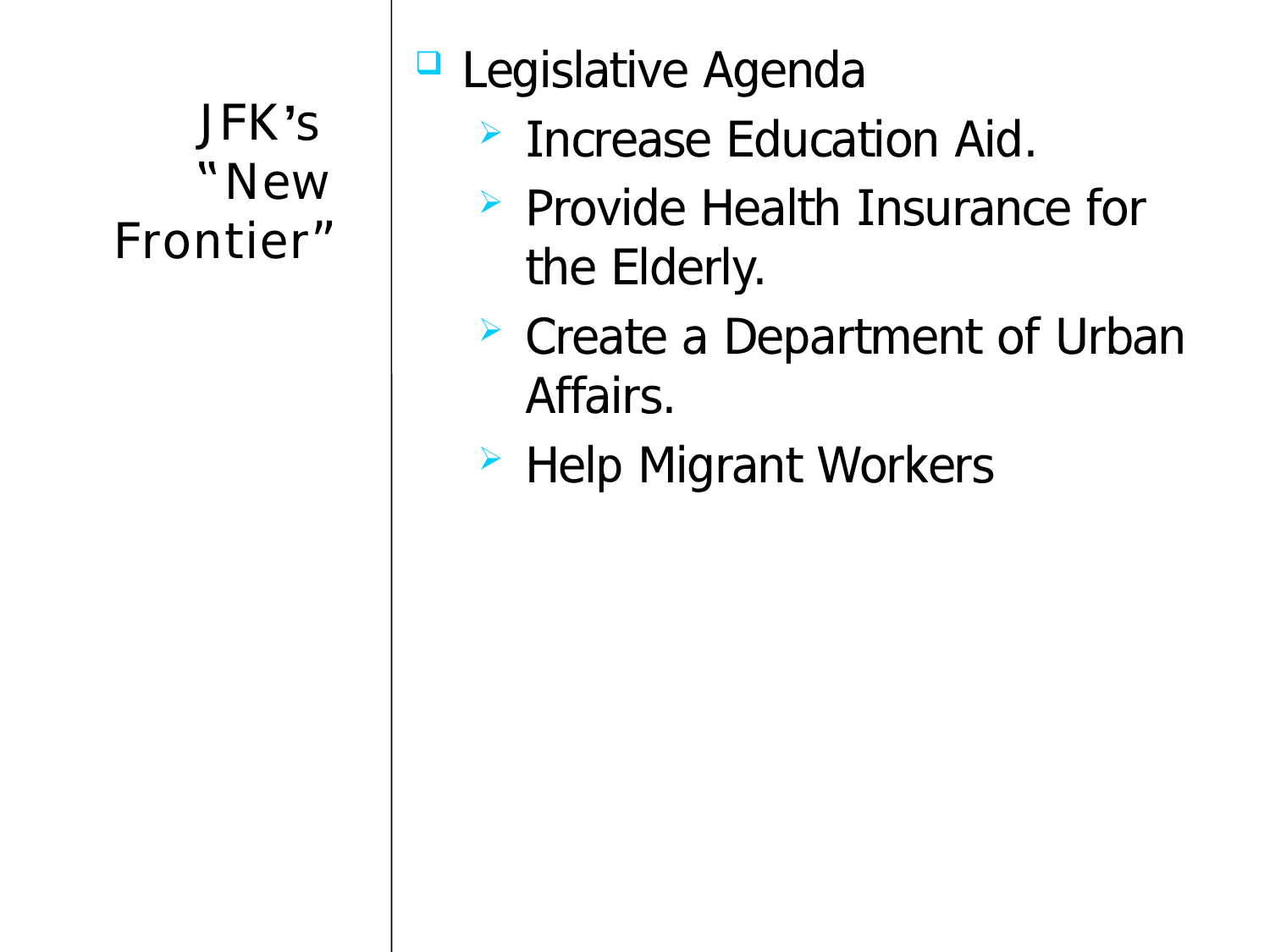

Legislative Agenda
Increase Education Aid.
Provide Health Insurance for the Elderly.
Create a Department of Urban Affairs.
Help Migrant Workers
JFK’s
“New Frontier”